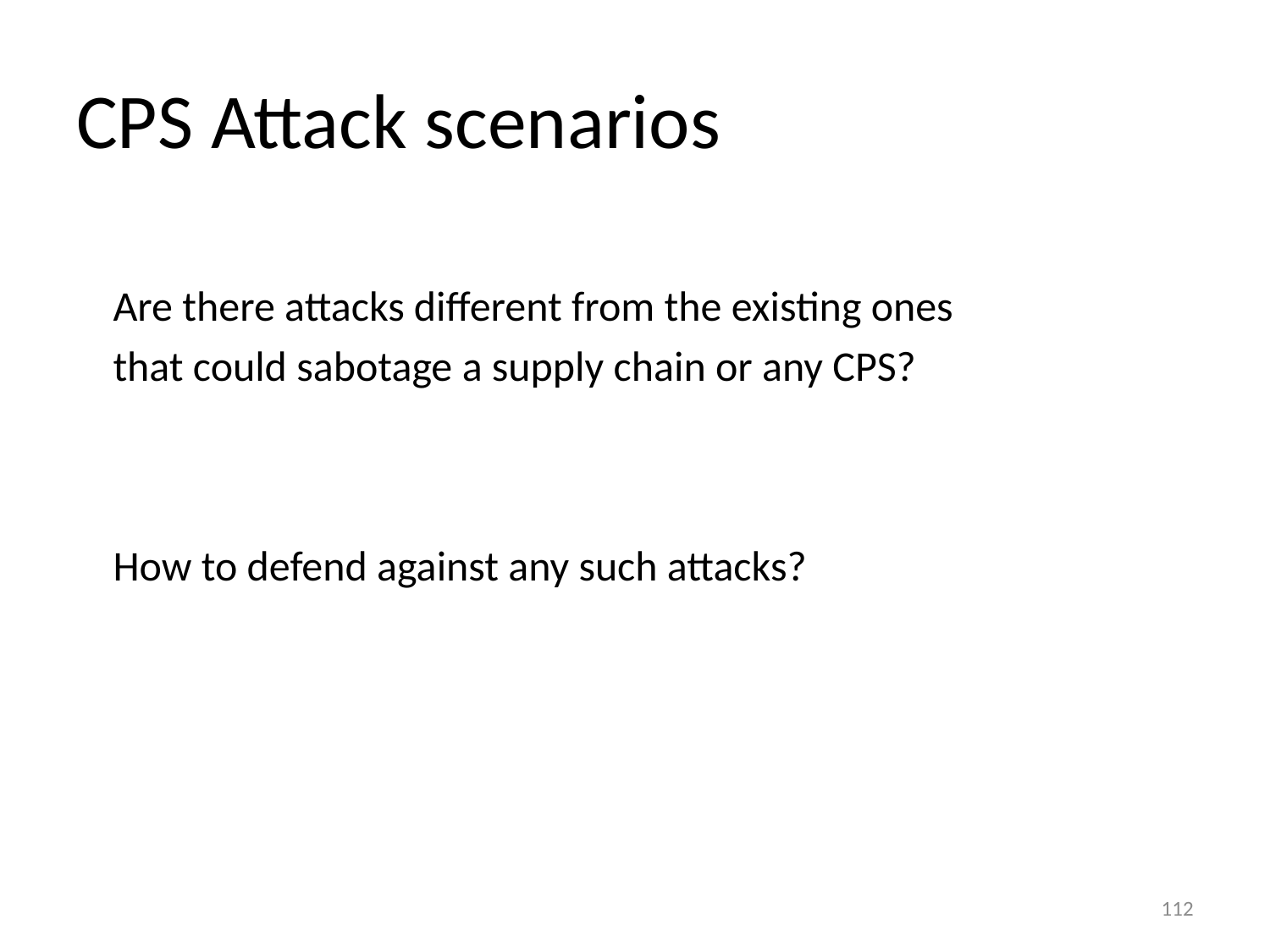

# CPS Attack scenarios
Are there attacks different from the existing ones that could sabotage a supply chain or any CPS?
How to defend against any such attacks?
112